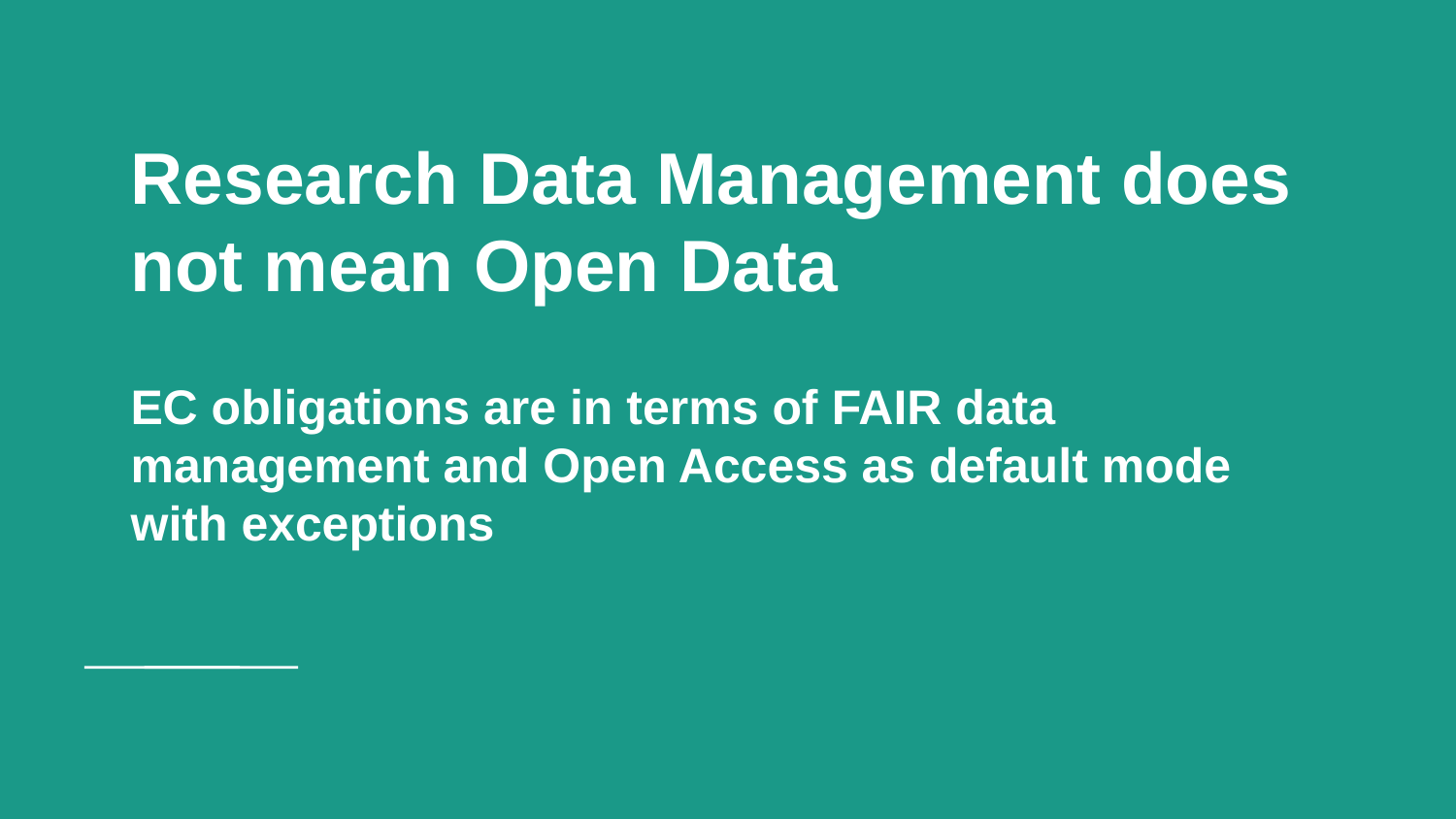

# Research Data Management does not mean Open Data

EC obligations are in terms of FAIR data management and Open Access as default mode with exceptions